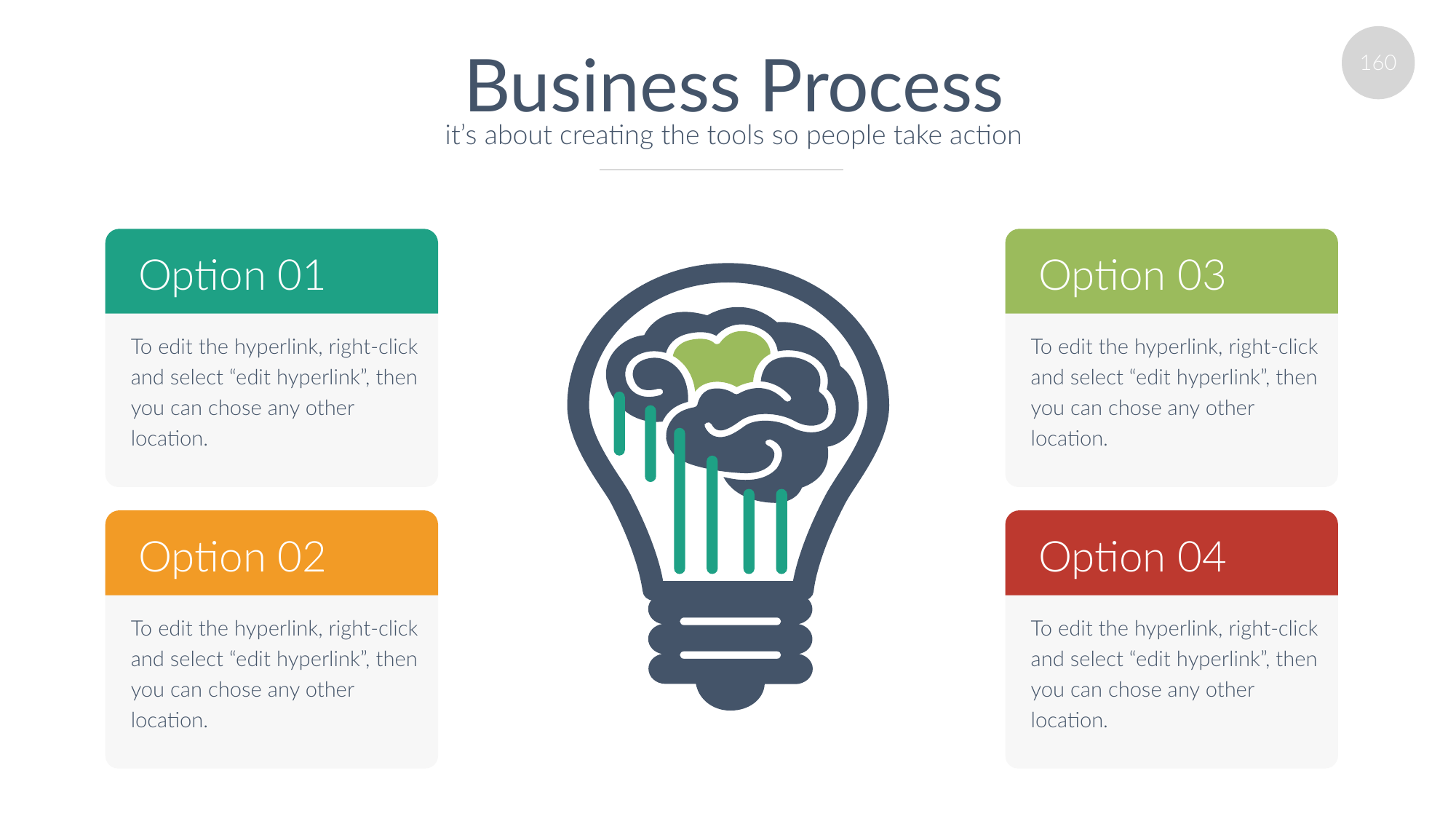

# Business Process
it’s about creating the tools so people take action

Option 01
To edit the hyperlink, right-click and select “edit hyperlink”, then you can chose any other location.
Option 03
To edit the hyperlink, right-click and select “edit hyperlink”, then you can chose any other location.

Option 02
To edit the hyperlink, right-click and select “edit hyperlink”, then you can chose any other location.
Option 04
To edit the hyperlink, right-click and select “edit hyperlink”, then you can chose any other location.